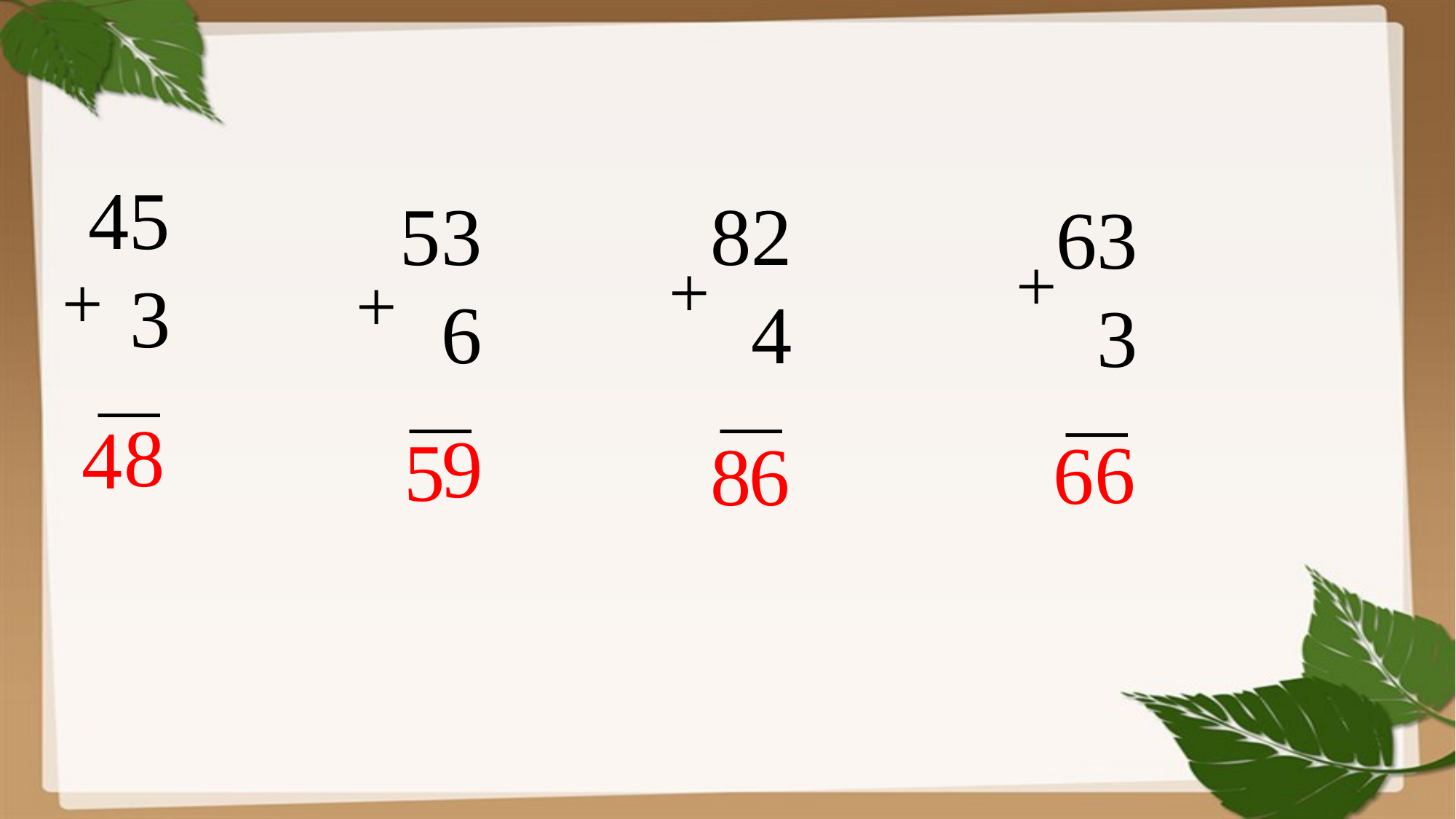

45
  3
－
53
  6
－

82
  4
－

63
  3
－

+
+
+
+
8

4

9

5

6

6

6

8